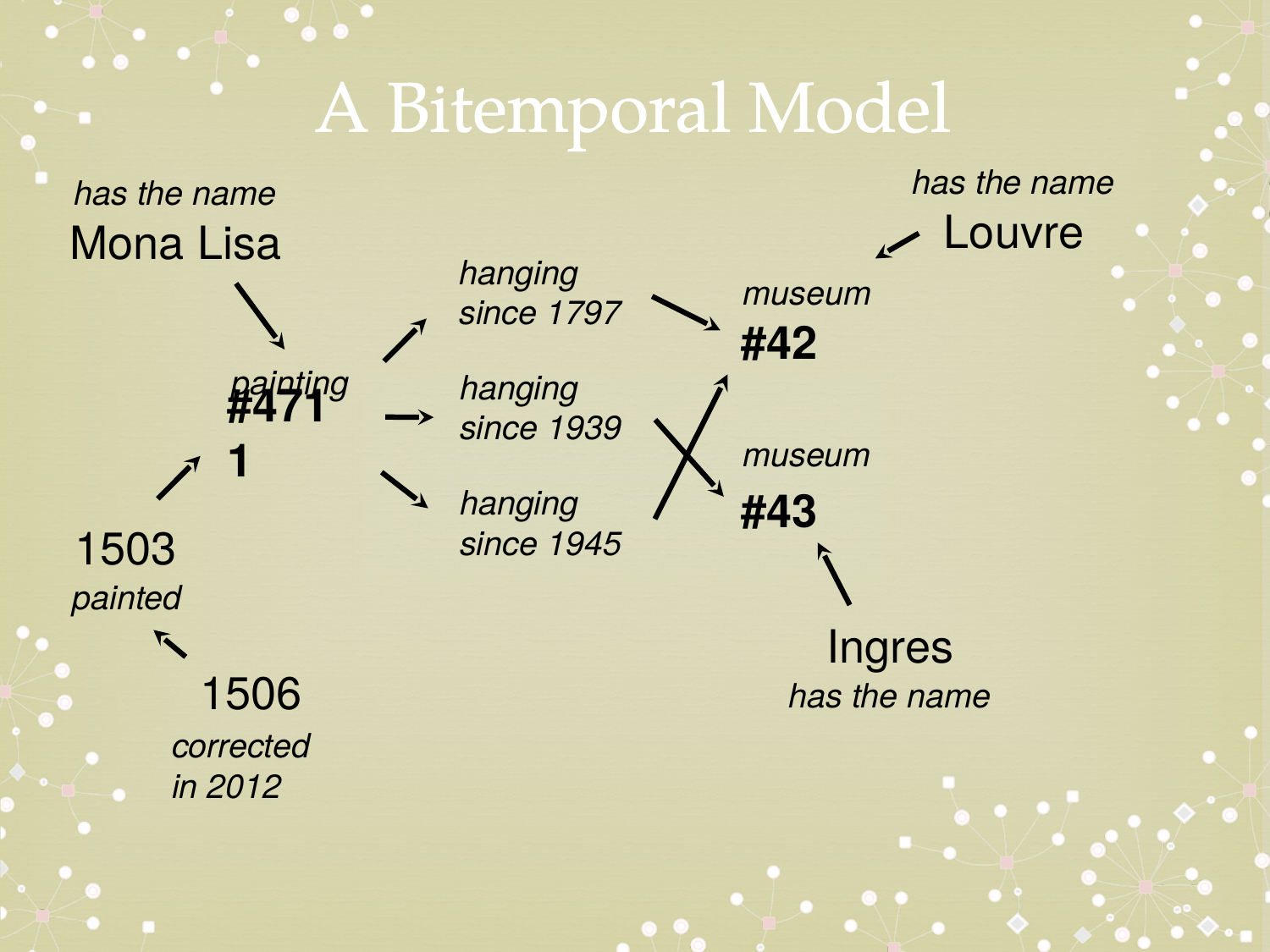

A Bitemporal Model
has the name
has the name
Louvre
Mona Lisa

hanging
since 1797
museum

#42

painting
hanging
since 1939

#4711

museum

hanging
since 1945
#43
1503

painted
Ingres

1506
has the name
corrected
in 2012